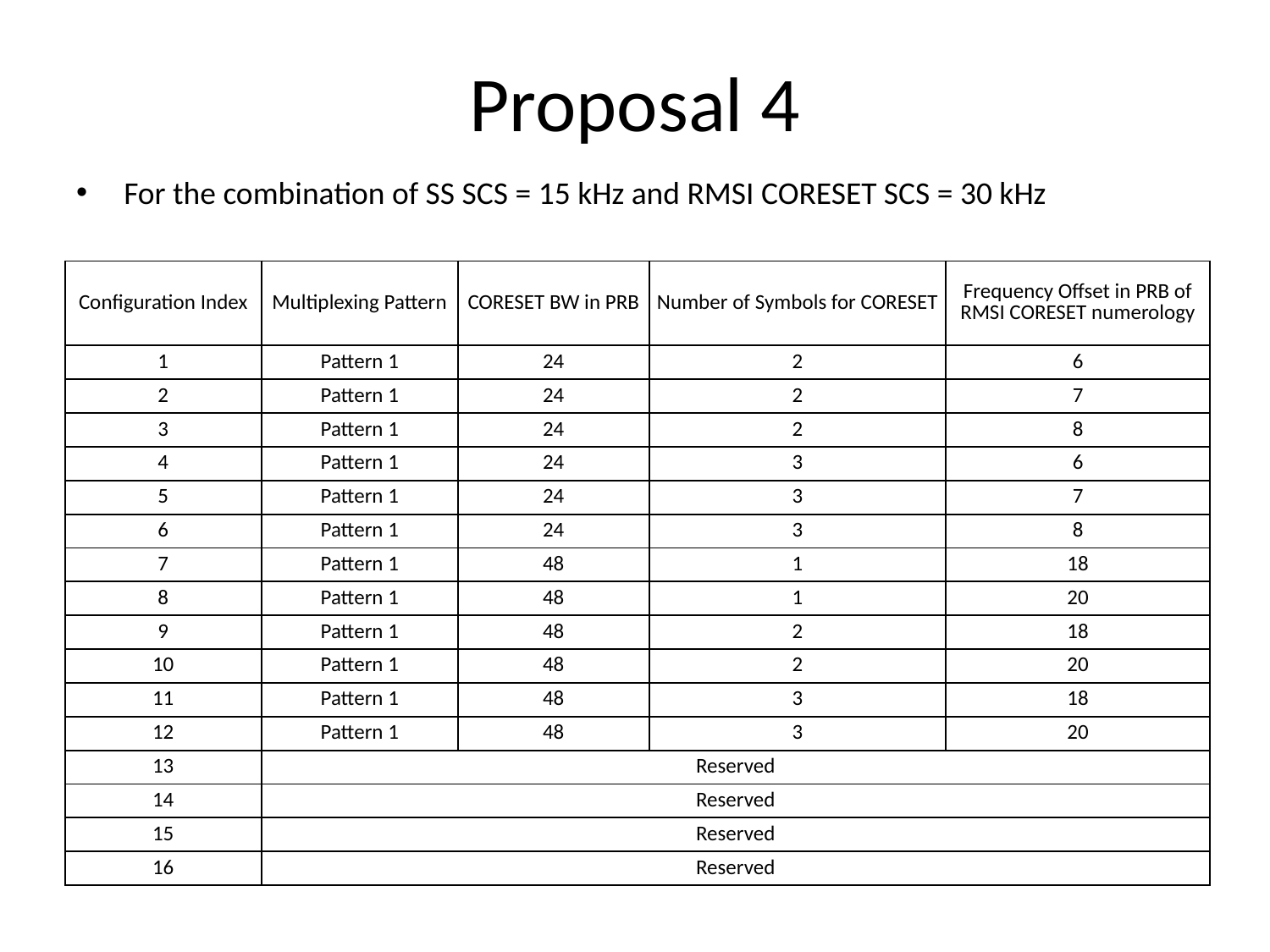

# Proposal 4
For the combination of SS SCS = 15 kHz and RMSI CORESET SCS = 30 kHz
| Configuration Index | Multiplexing Pattern | CORESET BW in PRB | Number of Symbols for CORESET | Frequency Offset in PRB of RMSI CORESET numerology |
| --- | --- | --- | --- | --- |
| 1 | Pattern 1 | 24 | 2 | 6 |
| 2 | Pattern 1 | 24 | 2 | 7 |
| 3 | Pattern 1 | 24 | 2 | 8 |
| 4 | Pattern 1 | 24 | 3 | 6 |
| 5 | Pattern 1 | 24 | 3 | 7 |
| 6 | Pattern 1 | 24 | 3 | 8 |
| 7 | Pattern 1 | 48 | 1 | 18 |
| 8 | Pattern 1 | 48 | 1 | 20 |
| 9 | Pattern 1 | 48 | 2 | 18 |
| 10 | Pattern 1 | 48 | 2 | 20 |
| 11 | Pattern 1 | 48 | 3 | 18 |
| 12 | Pattern 1 | 48 | 3 | 20 |
| 13 | Reserved |  |  |  |
| 14 | Reserved |  |  |  |
| 15 | Reserved |  |  |  |
| 16 | Reserved |  |  |  |